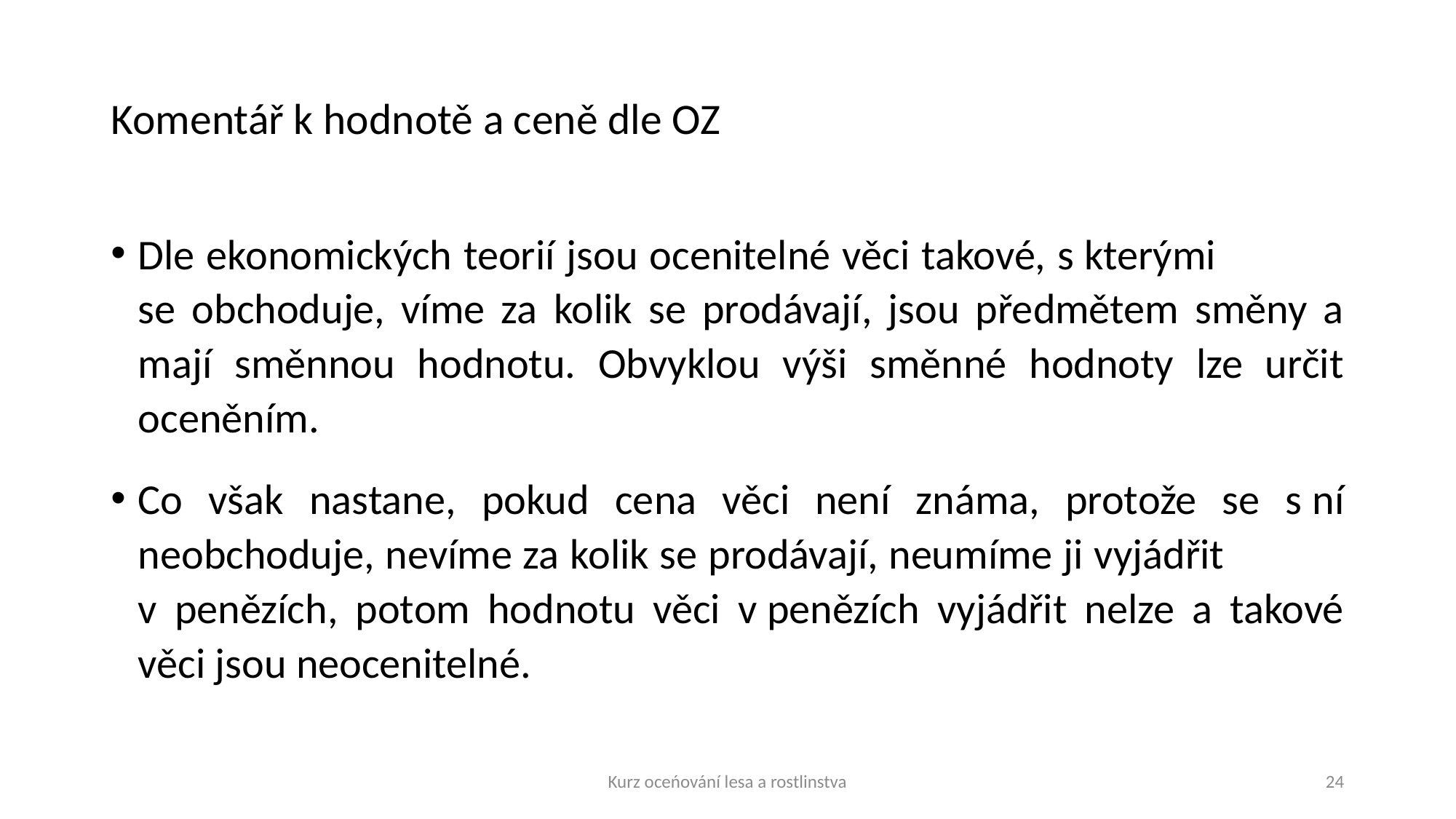

# Komentář k hodnotě a ceně dle OZ
Dle ekonomických teorií jsou ocenitelné věci takové, s kterými            se obchoduje, víme za kolik se prodávají, jsou předmětem směny a mají směnnou hodnotu. Obvyklou výši směnné hodnoty lze určit oceněním.
Co však nastane, pokud cena věci není známa, protože se s ní neobchoduje, nevíme za kolik se prodávají, neumíme ji vyjádřit            v penězích, potom hodnotu věci v penězích vyjádřit nelze a takové věci jsou neocenitelné.

Kurz oceńování lesa a rostlinstva
24